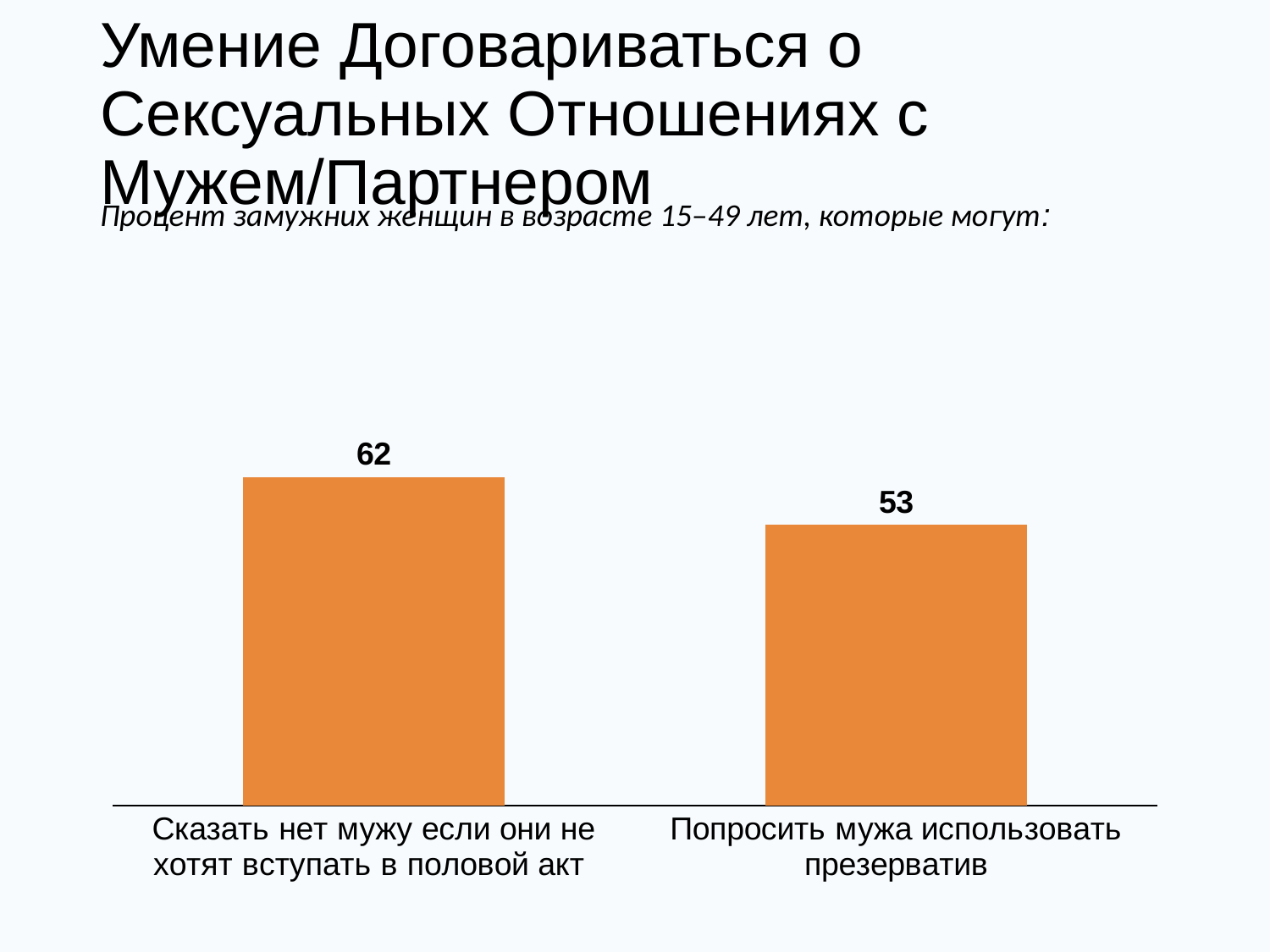

# Умение Договариваться о Сексуальных Отношениях с Мужем/Партнером
Процент замужних женщин в возрасте 15–49 лет, которые могут:

### Chart

| Category | Women |
|---|---|
| Сказать нет мужу если они не хотят вступать в половой акт  | 62.0 |
| Попросить мужа использовать презерватив | 53.0 |